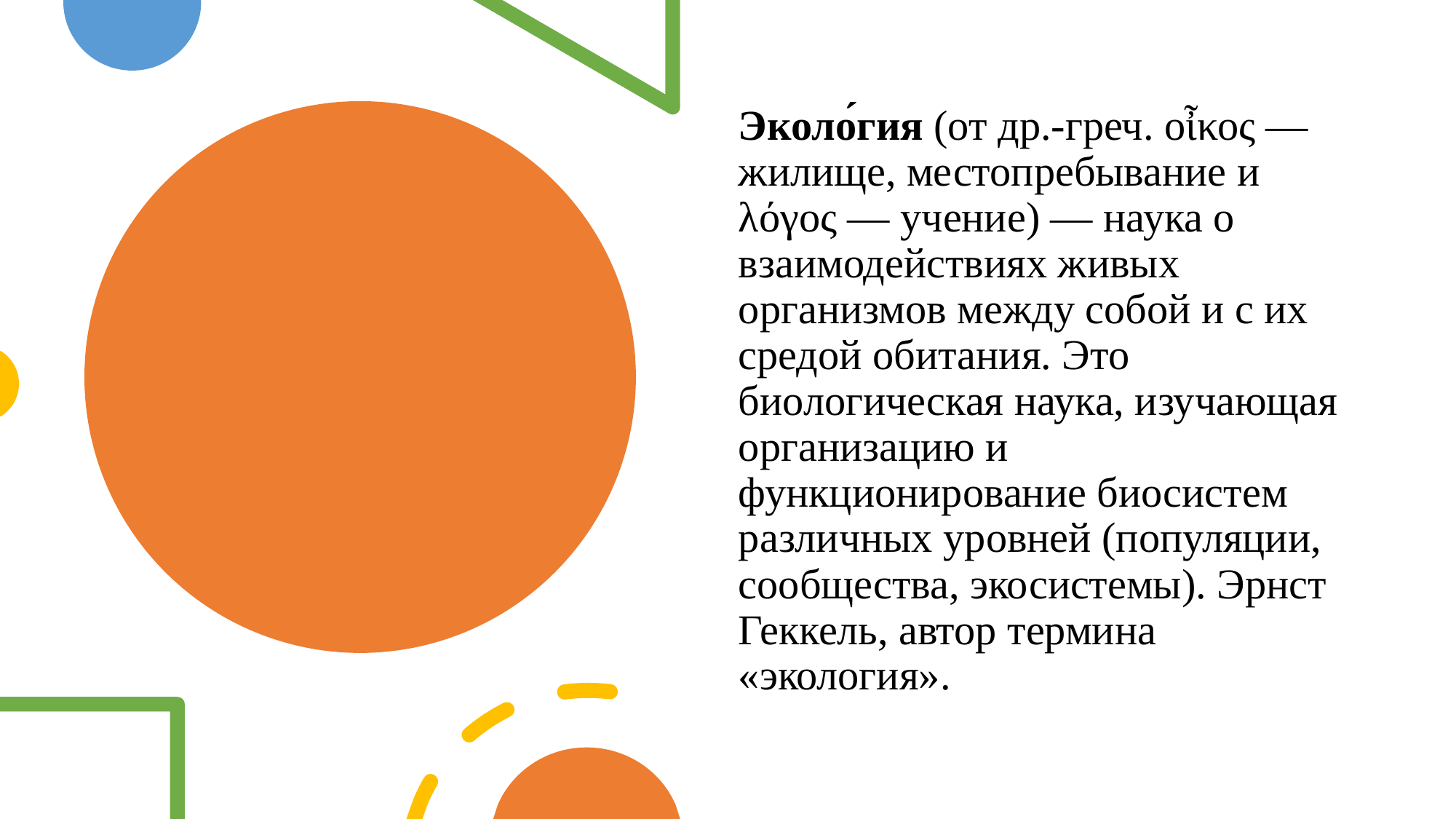

Эколо́гия (от др.-греч. οἶκος — жилище, местопребывание и λόγος — учение) — наука о взаимодействиях живых организмов между собой и с их средой обитания. Это биологическая наука, изучающая организацию и функционирование биосистем различных уровней (популяции, сообщества, экосистемы). Эрнст Геккель, автор термина «экология».